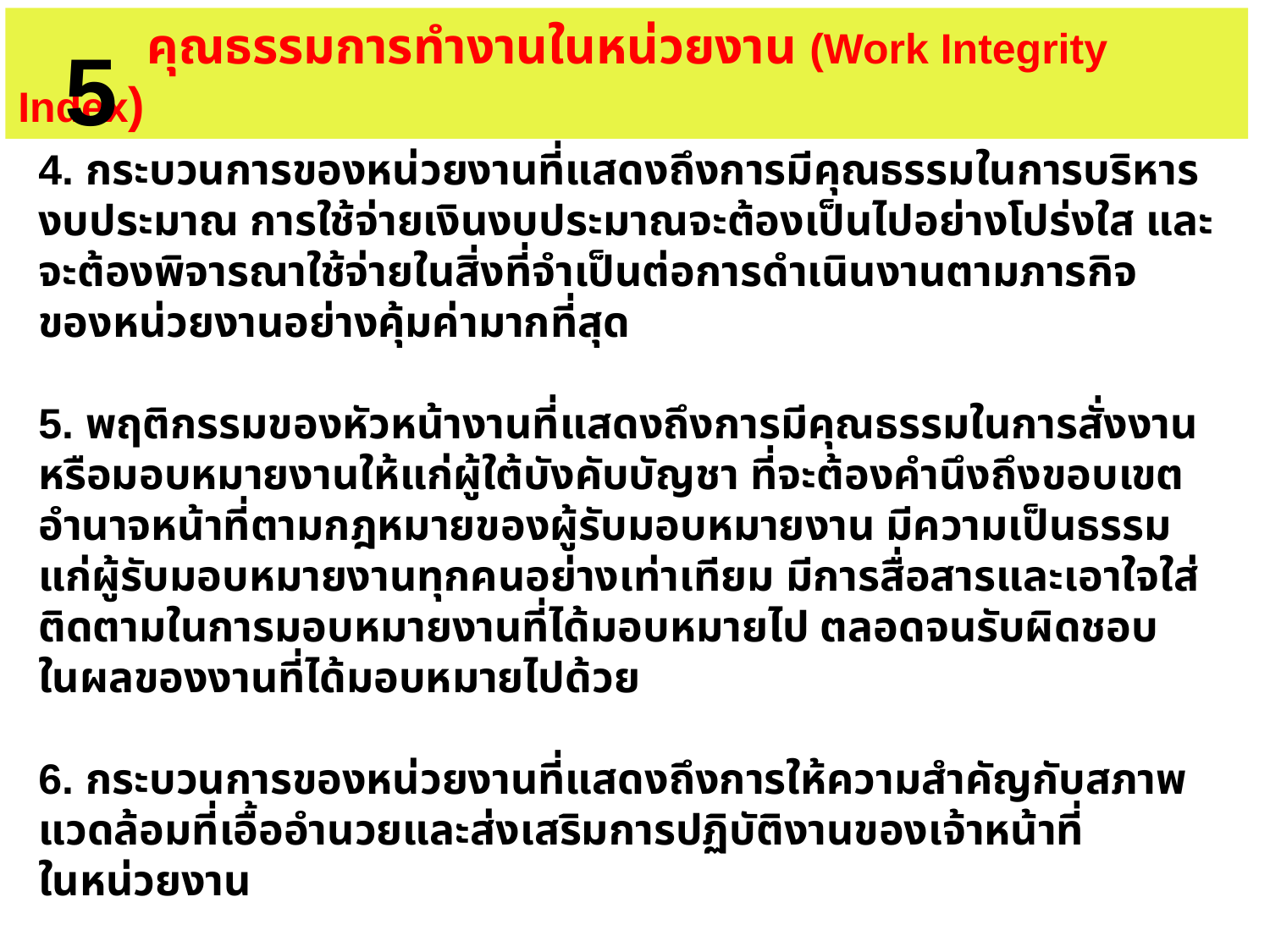

คุณธรรมการทำงานในหน่วยงาน (Work Integrity Index)
 5
4. กระบวนการของหน่วยงานที่แสดงถึงการมีคุณธรรมในการบริหารงบประมาณ การใช้จ่ายเงินงบประมาณจะต้องเป็นไปอย่างโปร่งใส และจะต้องพิจารณาใช้จ่ายในสิ่งที่จำเป็นต่อการดำเนินงานตามภารกิจ
ของหน่วยงานอย่างคุ้มค่ามากที่สุด

5. พฤติกรรมของหัวหน้างานที่แสดงถึงการมีคุณธรรมในการสั่งงานหรือมอบหมายงานให้แก่ผู้ใต้บังคับบัญชา ที่จะต้องคำนึงถึงขอบเขตอำนาจหน้าที่ตามกฎหมายของผู้รับมอบหมายงาน มีความเป็นธรรม
แก่ผู้รับมอบหมายงานทุกคนอย่างเท่าเทียม มีการสื่อสารและเอาใจใส่ ติดตามในการมอบหมายงานที่ได้มอบหมายไป ตลอดจนรับผิดชอบ
ในผลของงานที่ได้มอบหมายไปด้วย

6. กระบวนการของหน่วยงานที่แสดงถึงการให้ความสำคัญกับสภาพแวดล้อมที่เอื้ออำนวยและส่งเสริมการปฏิบัติงานของเจ้าหน้าที่
ในหน่วยงาน